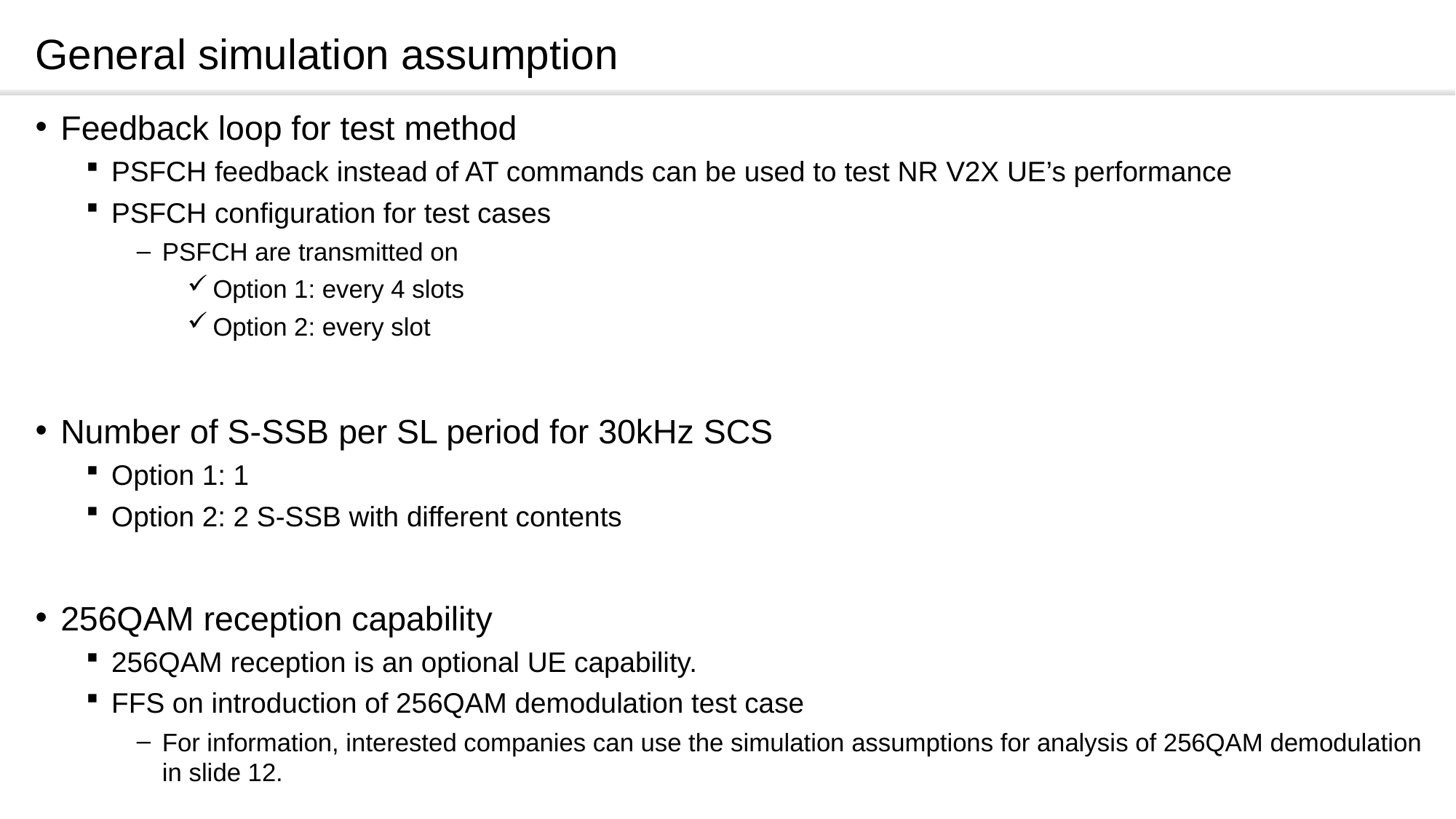

# General simulation assumption
Feedback loop for test method
PSFCH feedback instead of AT commands can be used to test NR V2X UE’s performance
PSFCH configuration for test cases
PSFCH are transmitted on
Option 1: every 4 slots
Option 2: every slot

Number of S-SSB per SL period for 30kHz SCS
Option 1: 1
Option 2: 2 S-SSB with different contents

256QAM reception capability
256QAM reception is an optional UE capability.
FFS on introduction of 256QAM demodulation test case
For information, interested companies can use the simulation assumptions for analysis of 256QAM demodulation in slide 12.